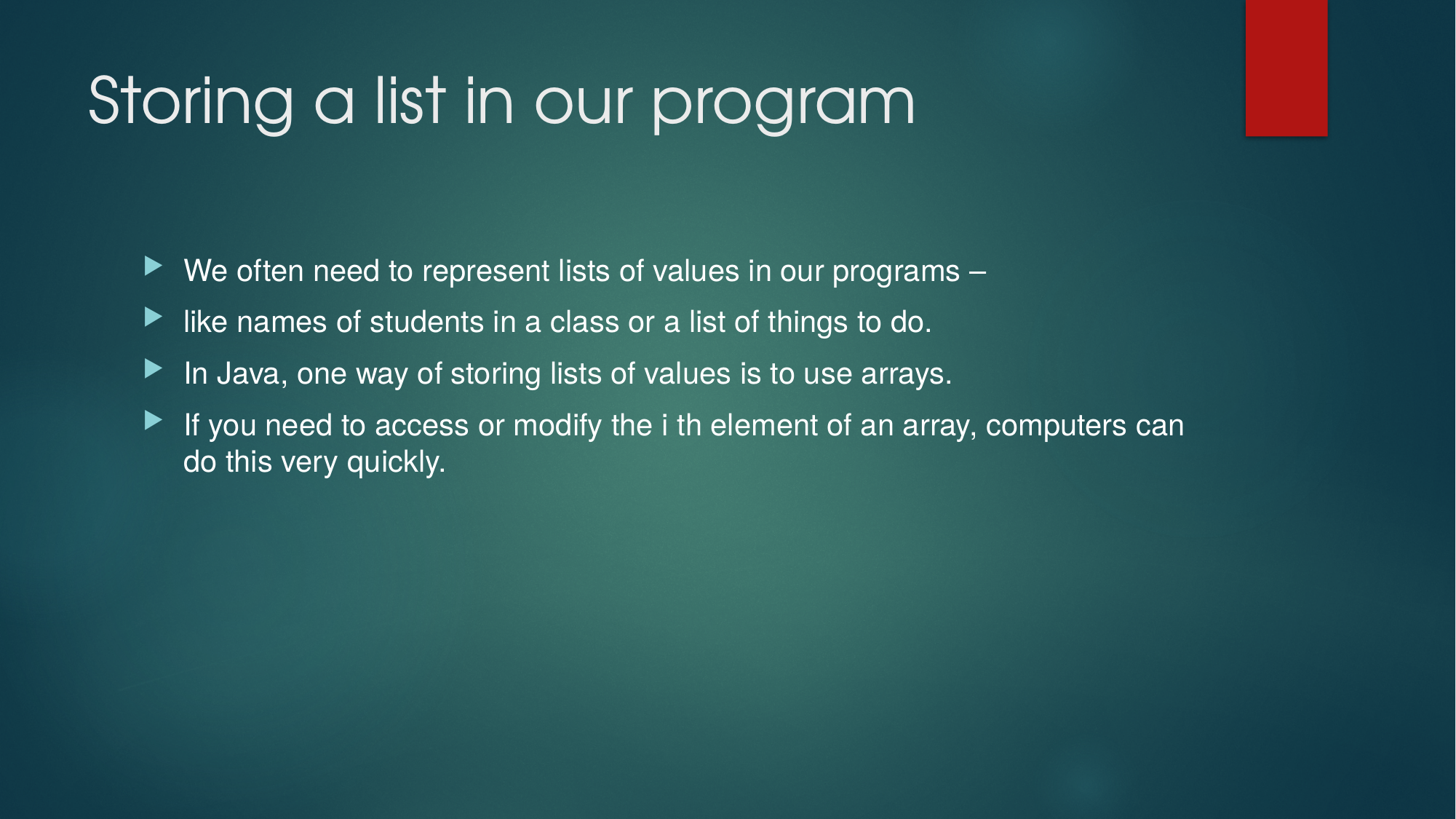

# Storing a list in our program
We often need to represent lists of values in our programs –
like names of students in a class or a list of things to do.
In Java, one way of storing lists of values is to use arrays.
If you need to access or modify the i th element of an array, computers can do this very quickly.